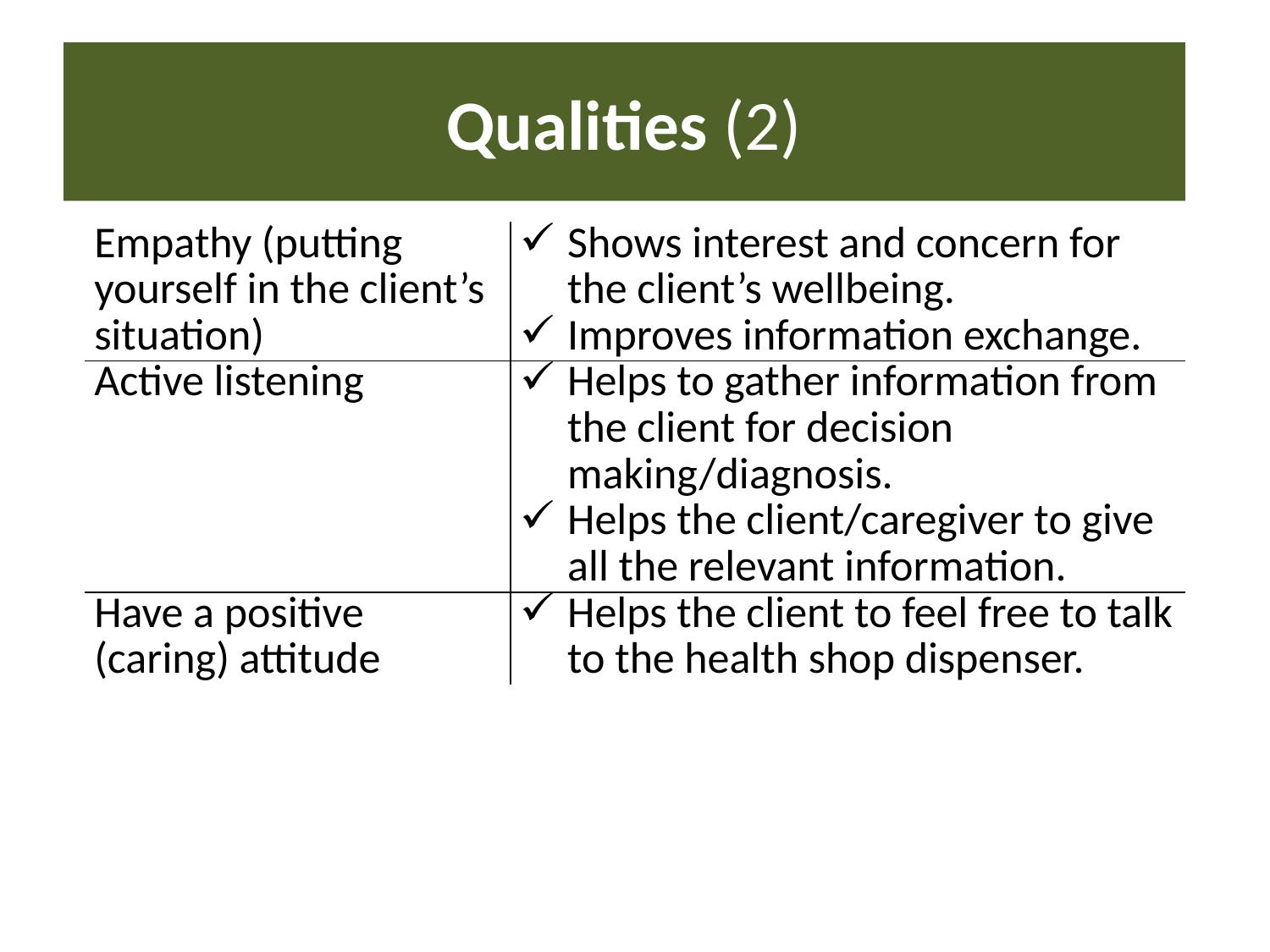

# Qualities (2)
| Empathy (putting yourself in the client’s situation) | Shows interest and concern for the client’s wellbeing. Improves information exchange. |
| --- | --- |
| Active listening | Helps to gather information from the client for decision making/diagnosis. Helps the client/caregiver to give all the relevant information. |
| Have a positive (caring) attitude | Helps the client to feel free to talk to the health shop dispenser. |